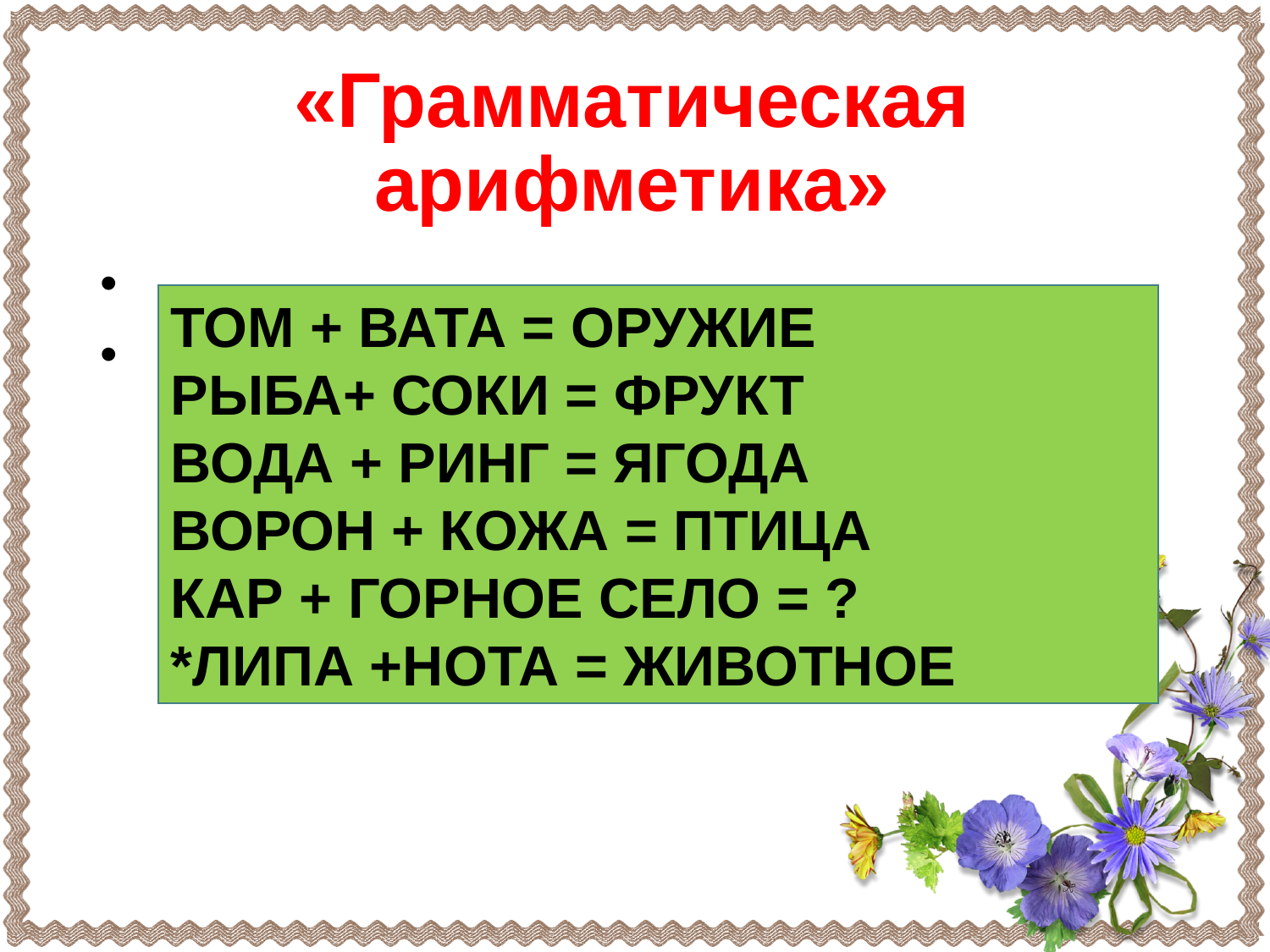

# «Грамматическая арифметика»

ТОМ + ВАТА = ОРУЖИЕ
РЫБА+ СОКИ = ФРУКТ
ВОДА + РИНГ = ЯГОДА
ВОРОН + КОЖА = ПТИЦА
КАР + ГОРНОЕ СЕЛО = ?
*ЛИПА +НОТА = ЖИВОТНОЕ